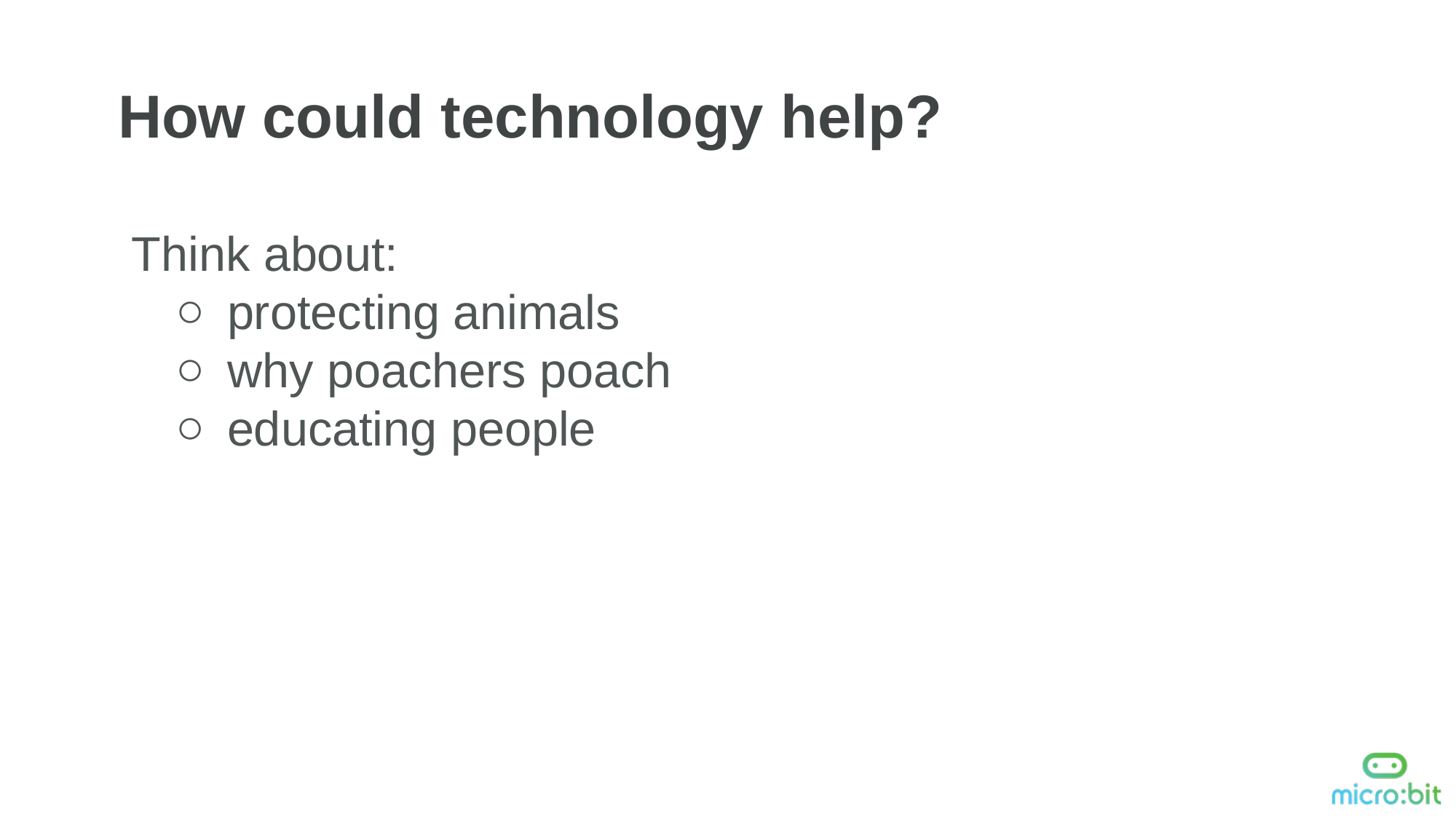

How could technology help?

 Think about:
protecting animals
why poachers poach
educating people